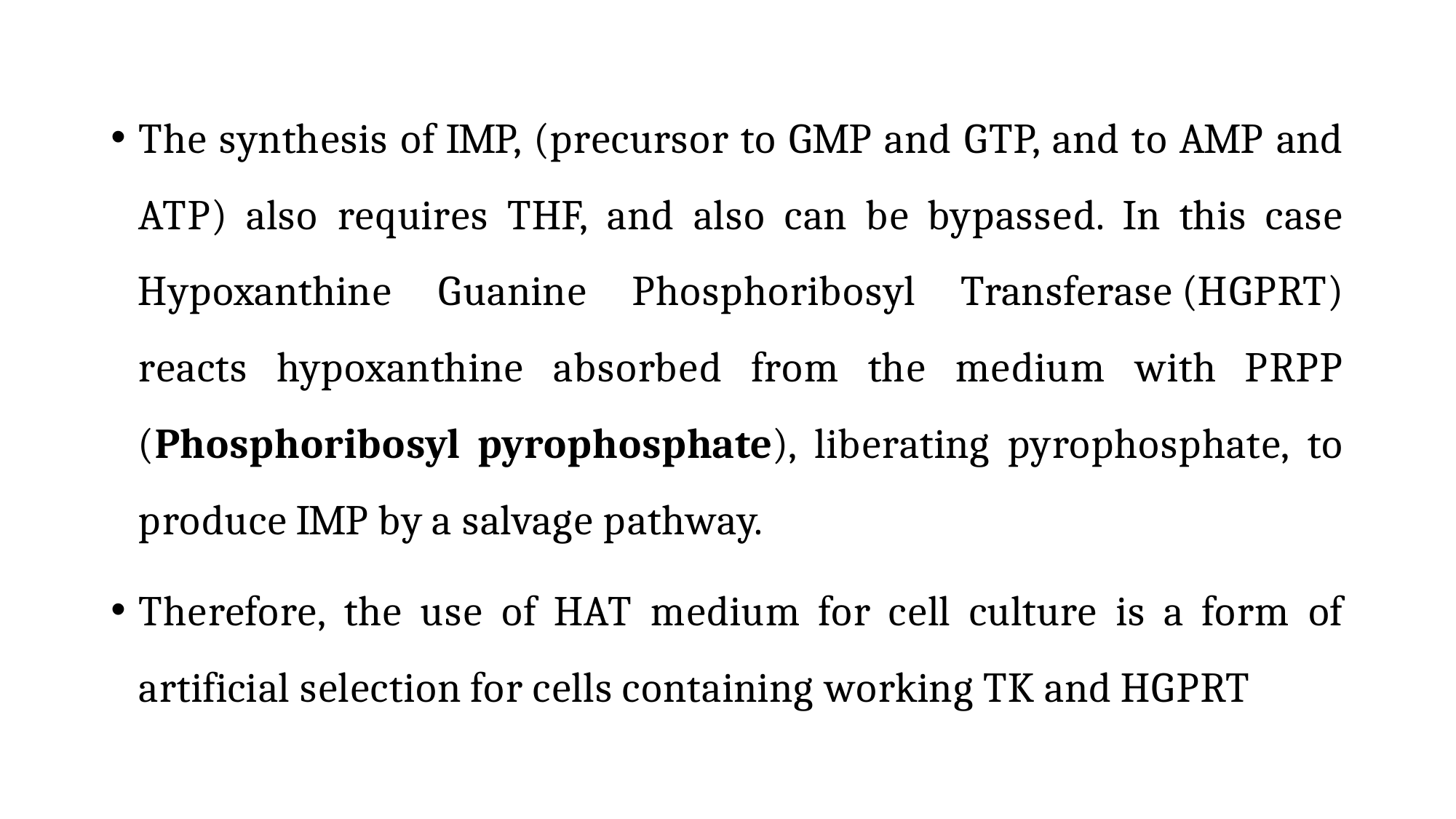

The synthesis of IMP, (precursor to GMP and GTP, and to AMP and ATP) also requires THF, and also can be bypassed. In this case Hypoxanthine Guanine Phosphoribosyl Transferase (HGPRT) reacts hypoxanthine absorbed from the medium with PRPP (Phosphoribosyl pyrophosphate), liberating pyrophosphate, to produce IMP by a salvage pathway.
Therefore, the use of HAT medium for cell culture is a form of artificial selection for cells containing working TK and HGPRT